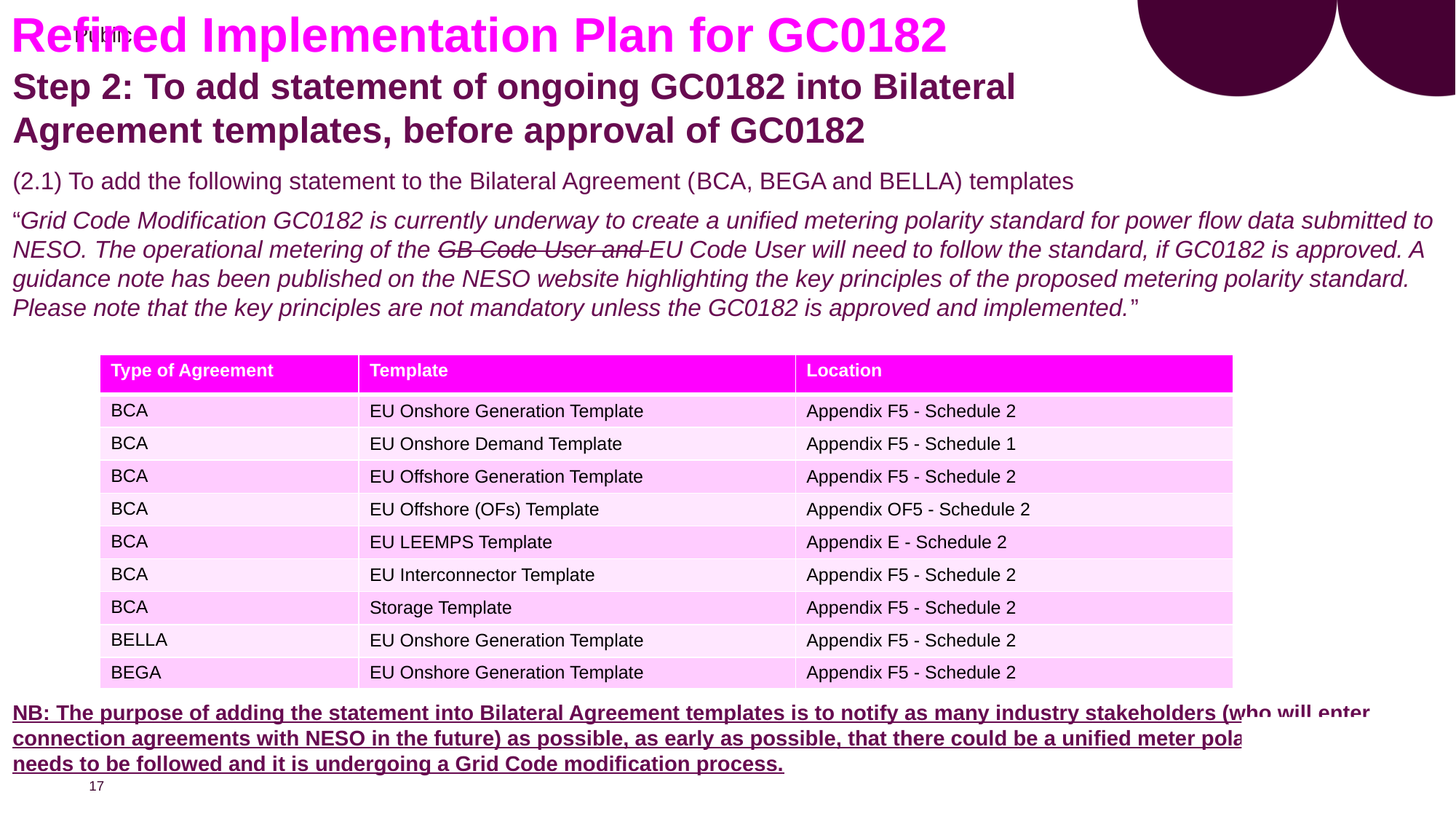

# Refined Implementation Plan for GC0182
Step 2: To add statement of ongoing GC0182 into Bilateral
Agreement templates, before approval of GC0182

(2.1) To add the following statement to the Bilateral Agreement (BCA, BEGA and BELLA) templates

“Grid Code Modification GC0182 is currently underway to create a unified metering polarity standard for power flow data submitted to NESO. The operational metering of the GB Code User and EU Code User will need to follow the standard, if GC0182 is approved. A guidance note has been published on the NESO website highlighting the key principles of the proposed metering polarity standard. Please note that the key principles are not mandatory unless the GC0182 is approved and implemented.”

NB: The purpose of adding the statement into Bilateral Agreement templates is to notify as many industry stakeholders (who will enter connection agreements with NESO in the future) as possible, as early as possible, that there could be a unified meter polarity standard that needs to be followed and it is undergoing a Grid Code modification process.
| Type of Agreement | Template | Location |
| --- | --- | --- |
| BCA | EU Onshore Generation Template | Appendix F5 - Schedule 2 |
| BCA | EU Onshore Demand Template | Appendix F5 - Schedule 1 |
| BCA | EU Offshore Generation Template | Appendix F5 - Schedule 2 |
| BCA | EU Offshore (OFs) Template | Appendix OF5 - Schedule 2 |
| BCA | EU LEEMPS Template | Appendix E - Schedule 2 |
| BCA | EU Interconnector Template | Appendix F5 - Schedule 2 |
| BCA | Storage Template | Appendix F5 - Schedule 2 |
| BELLA | EU Onshore Generation Template | Appendix F5 - Schedule 2 |
| BEGA | EU Onshore Generation Template | Appendix F5 - Schedule 2 |